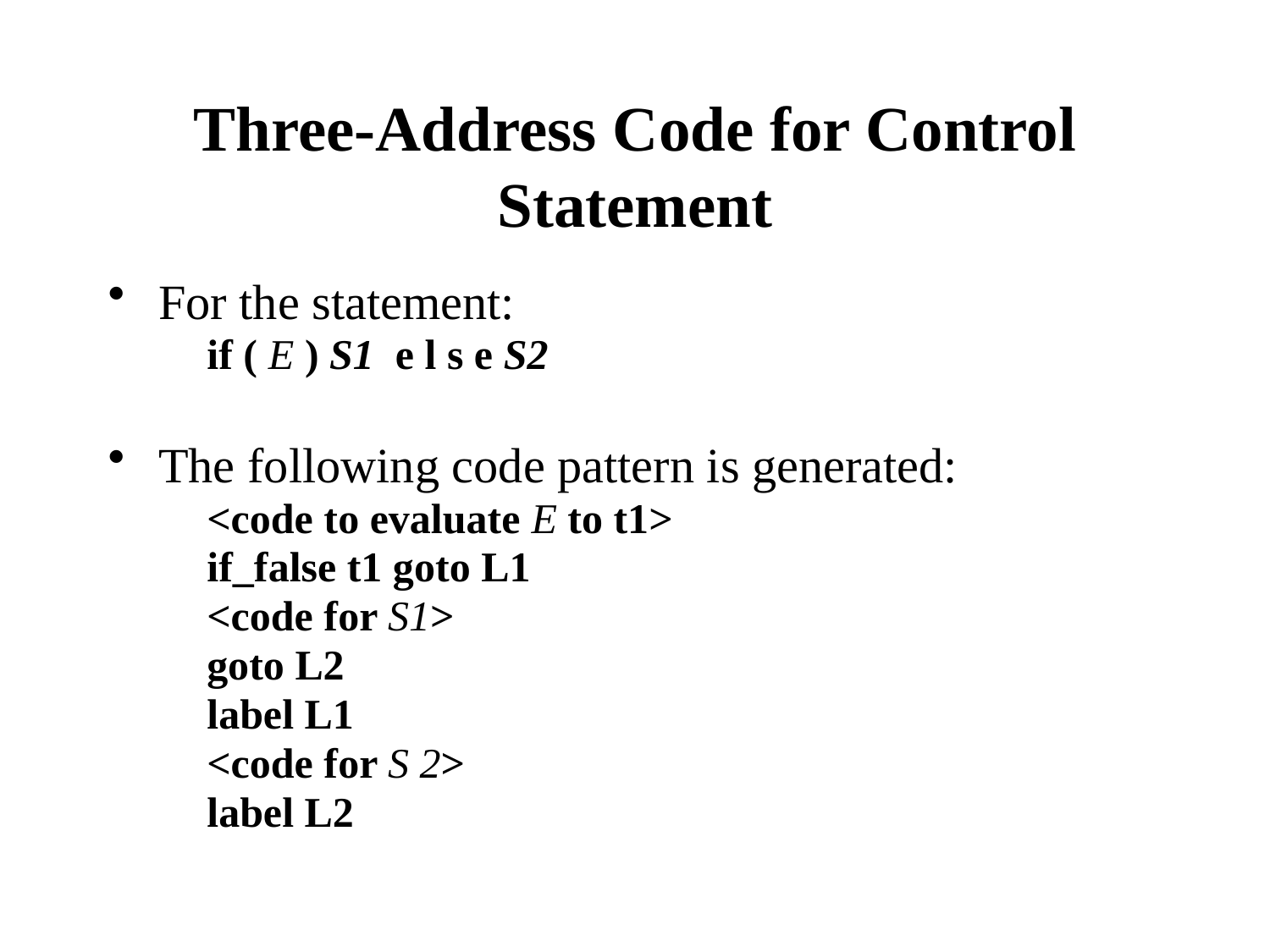

# Three-Address Code for Control Statement
For the statement:
if ( E ) S1  e l s e S2

The following code pattern is generated:
<code to evaluate E to t1>
if_false t1 goto L1
<code for S1>
goto L2
label L1
<code for S 2>
label L2